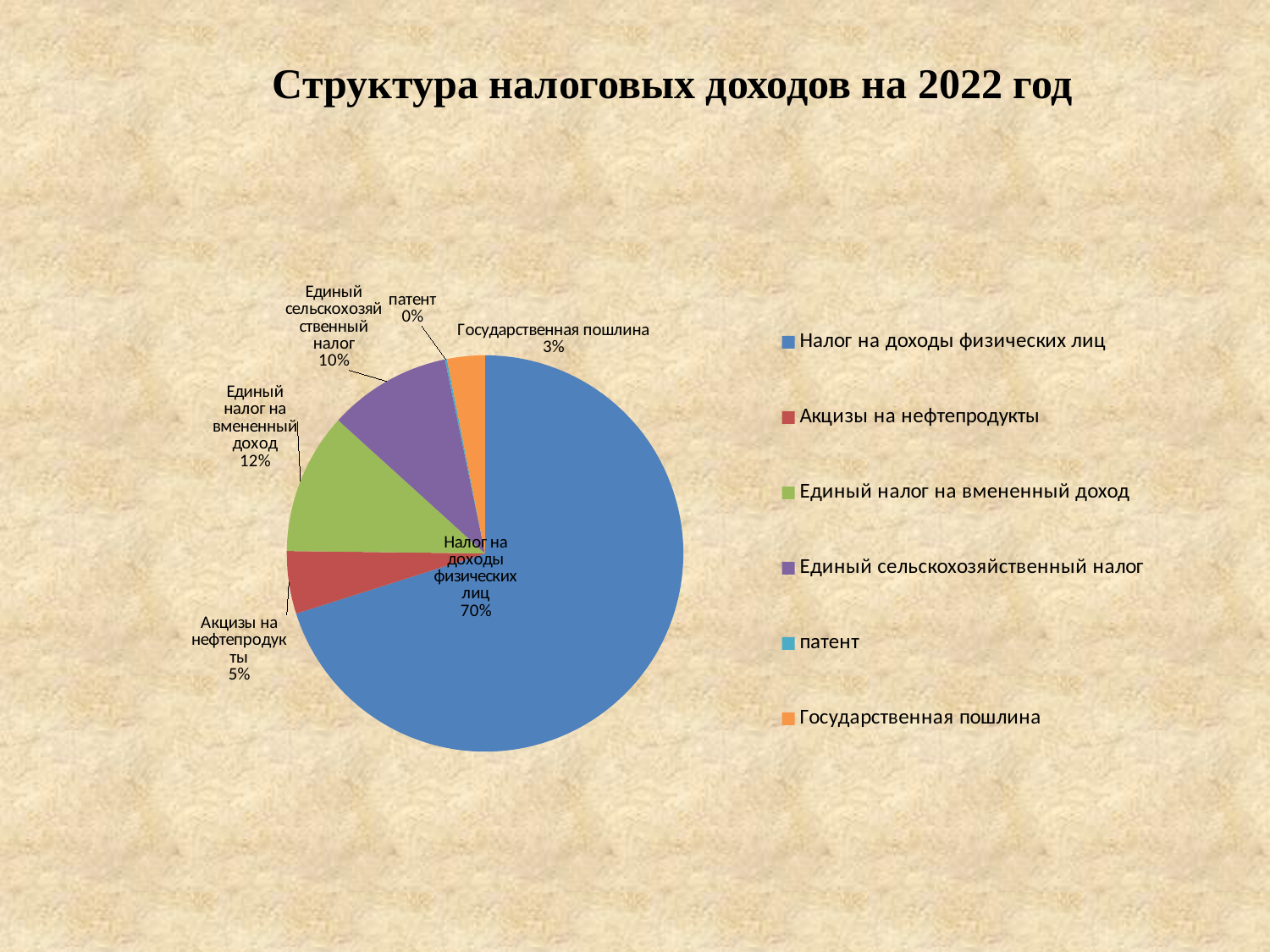

Структура налоговых доходов на 2022 год

### Chart

| Category | План на 2022год  |
|---|---|
| Налог на доходы физических лиц | 137308.6 |
| Акцизы на нефтепродукты | 10000.0 |
| Единый налог на вмененный доход | 22600.0 |
| Единый сельскохозяйственный налог | 19641.09999999998 |
| патент | 310.0 |
| Государственная пошлина | 6042.2 |